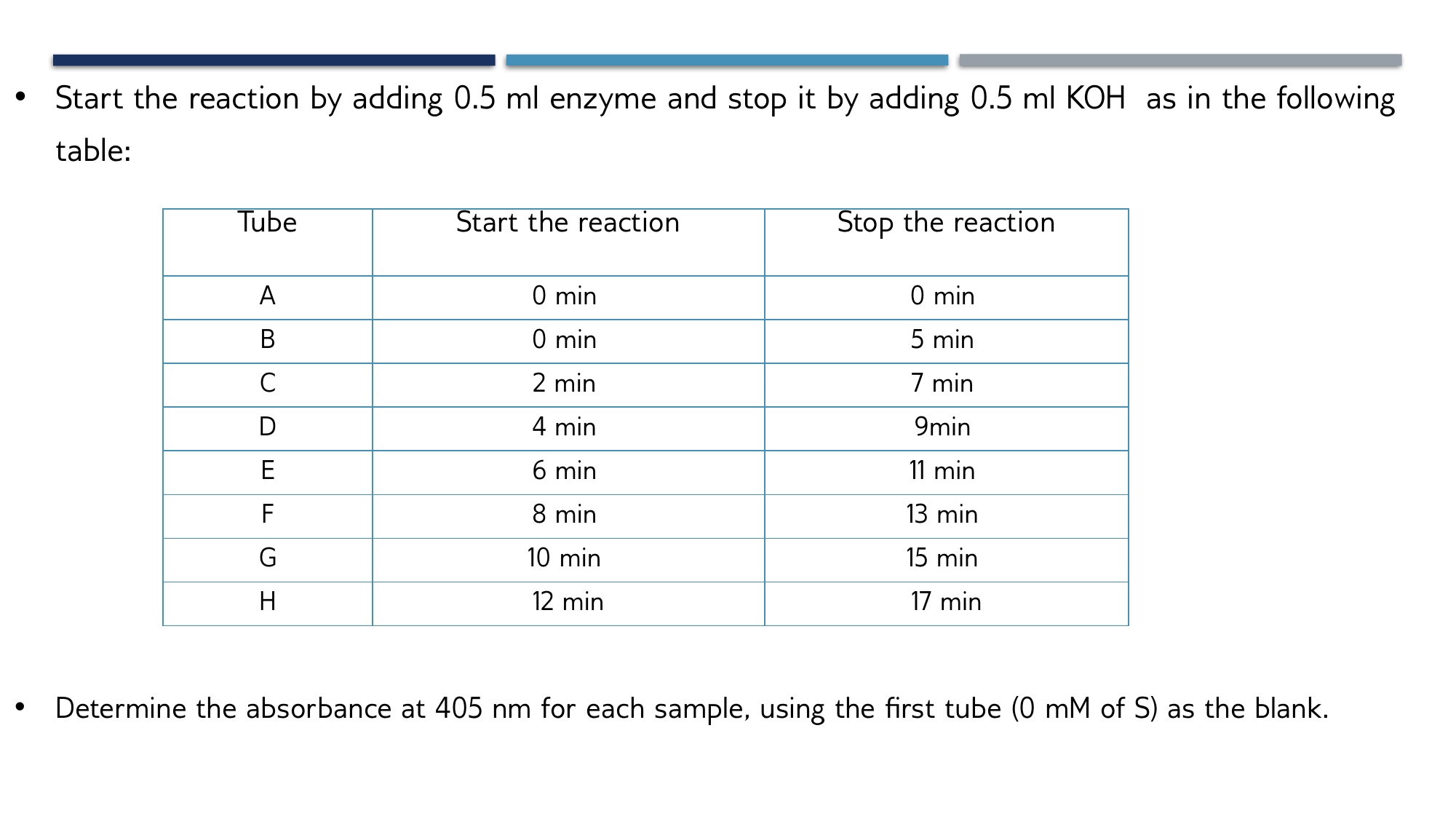

Start the reaction by adding 0.5 ml enzyme and stop it by adding 0.5 ml KOH  as in the following table:

Determine the absorbance at 405 nm for each sample, using the first tube (0 mM of S) as the blank.

| Tube | Start the reaction | Stop the reaction |
| --- | --- | --- |
| A | 0 min | 0 min |
| B | 0 min | 5 min |
| C | 2 min | 7 min |
| D | 4 min | 9min |
| E | 6 min | 11 min |
| F | 8 min | 13 min |
| G | 10 min | 15 min |
| H | 12 min | 17 min |